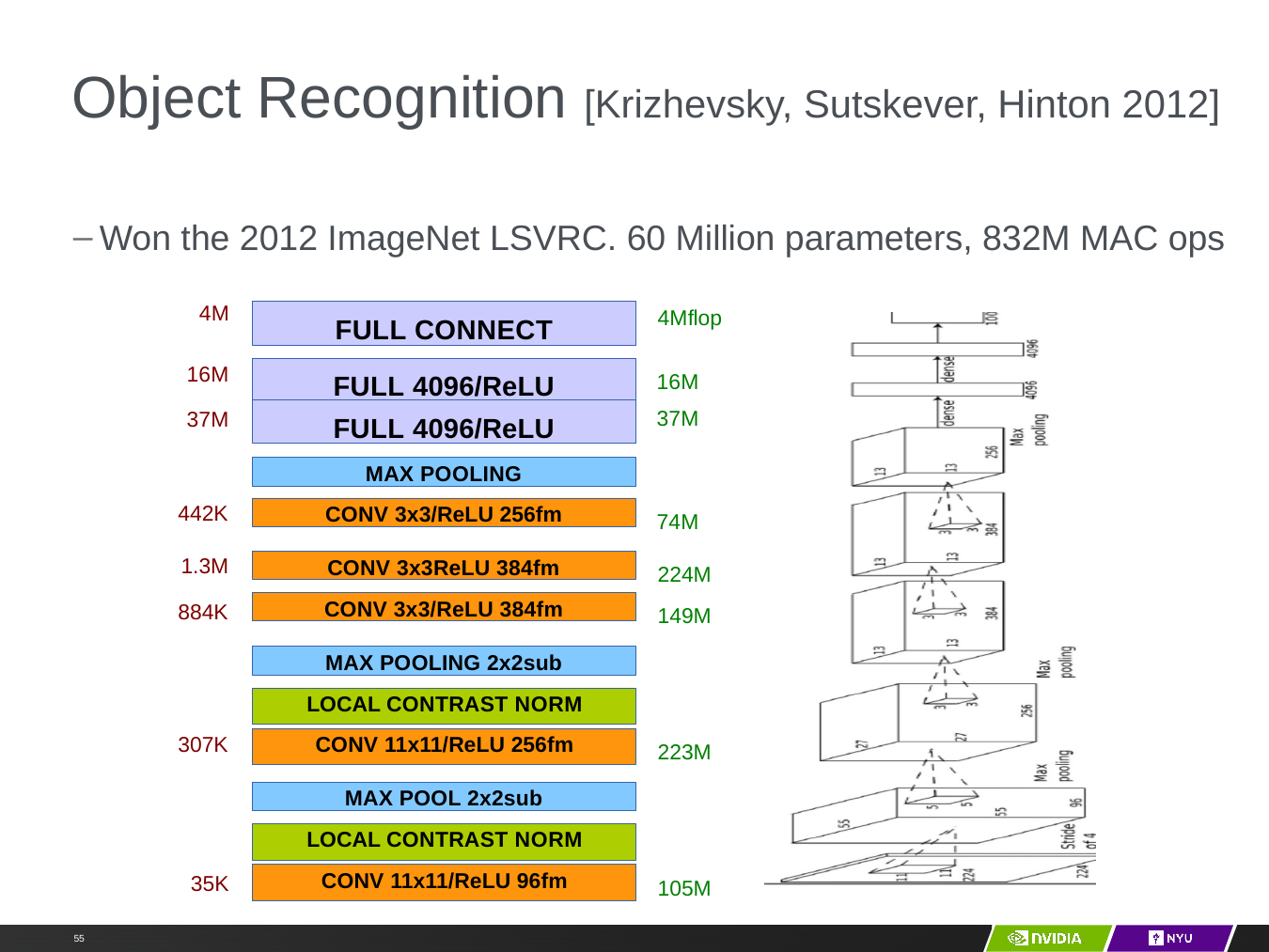

# Object Recognition [Krizhevsky, Sutskever, Hinton 2012]
Won the 2012 ImageNet LSVRC. 60 Million parameters, 832M MAC ops

4M
FULL CONNECT
4Mflop

FULL 4096/ReLU
16M
37M
16M
37M
FULL 4096/ReLU
MAX POOLING
CONV 3x3/ReLU 256fm
442K
74M
CONV 3x3ReLU 384fm
1.3M
884K
224M
149M
CONV 3x3/ReLU 384fm
MAX POOLING 2x2sub

LOCAL CONTRAST NORM

307K
CONV 11x11/ReLU 256fm
223M
MAX POOL 2x2sub

LOCAL CONTRAST NORM

CONV 11x11/ReLU 96fm
35K
105M